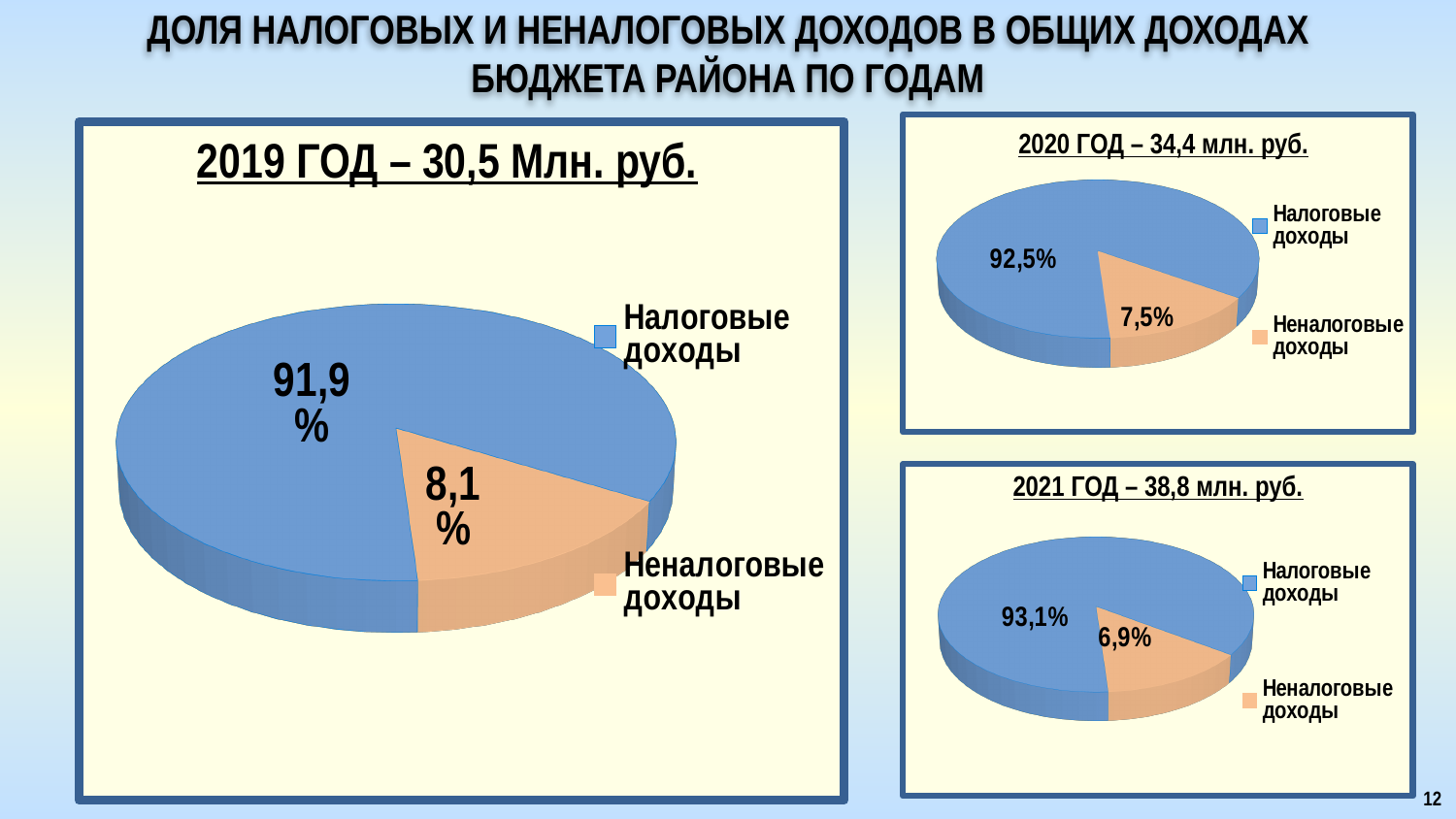

# ДОЛЯ налоговых и НЕНАЛОГОВЫХ ДОХОДОВ В ОБЩИХ ДОХОДАХ БЮДЖЕТА РАЙОНА ПО ГОДАМ

[unsupported chart]

2020 ГОД – 34,4 млн. руб.

[unsupported chart]

2019 ГОД – 30,5 Млн. руб.

[unsupported chart]

2021 ГОД – 38,8 млн. руб.
12